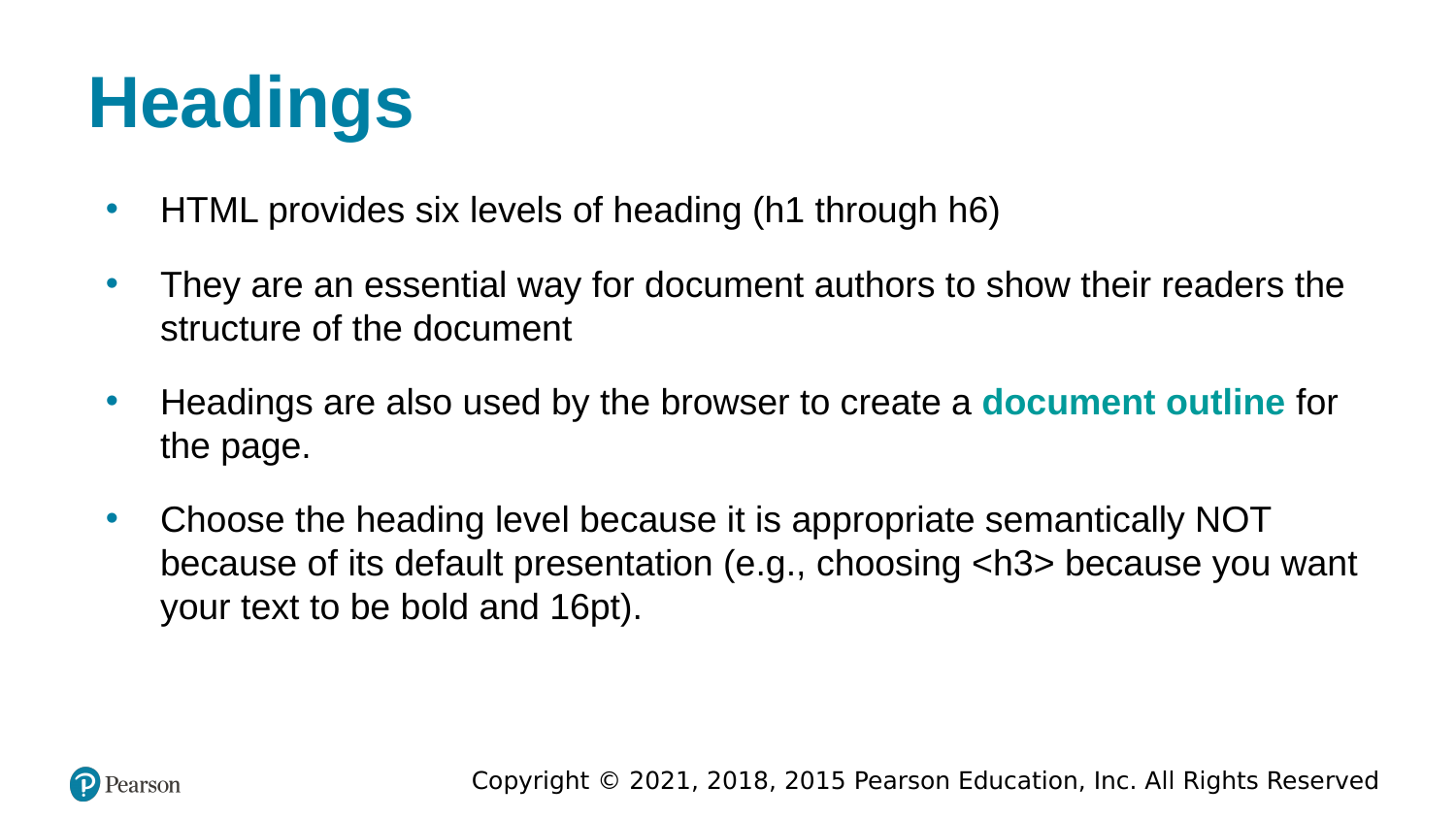

# Headings
HTML provides six levels of heading (h1 through h6)
They are an essential way for document authors to show their readers the structure of the document
Headings are also used by the browser to create a document outline for the page.
Choose the heading level because it is appropriate semantically NOT because of its default presentation (e.g., choosing <h3> because you want your text to be bold and 16pt).